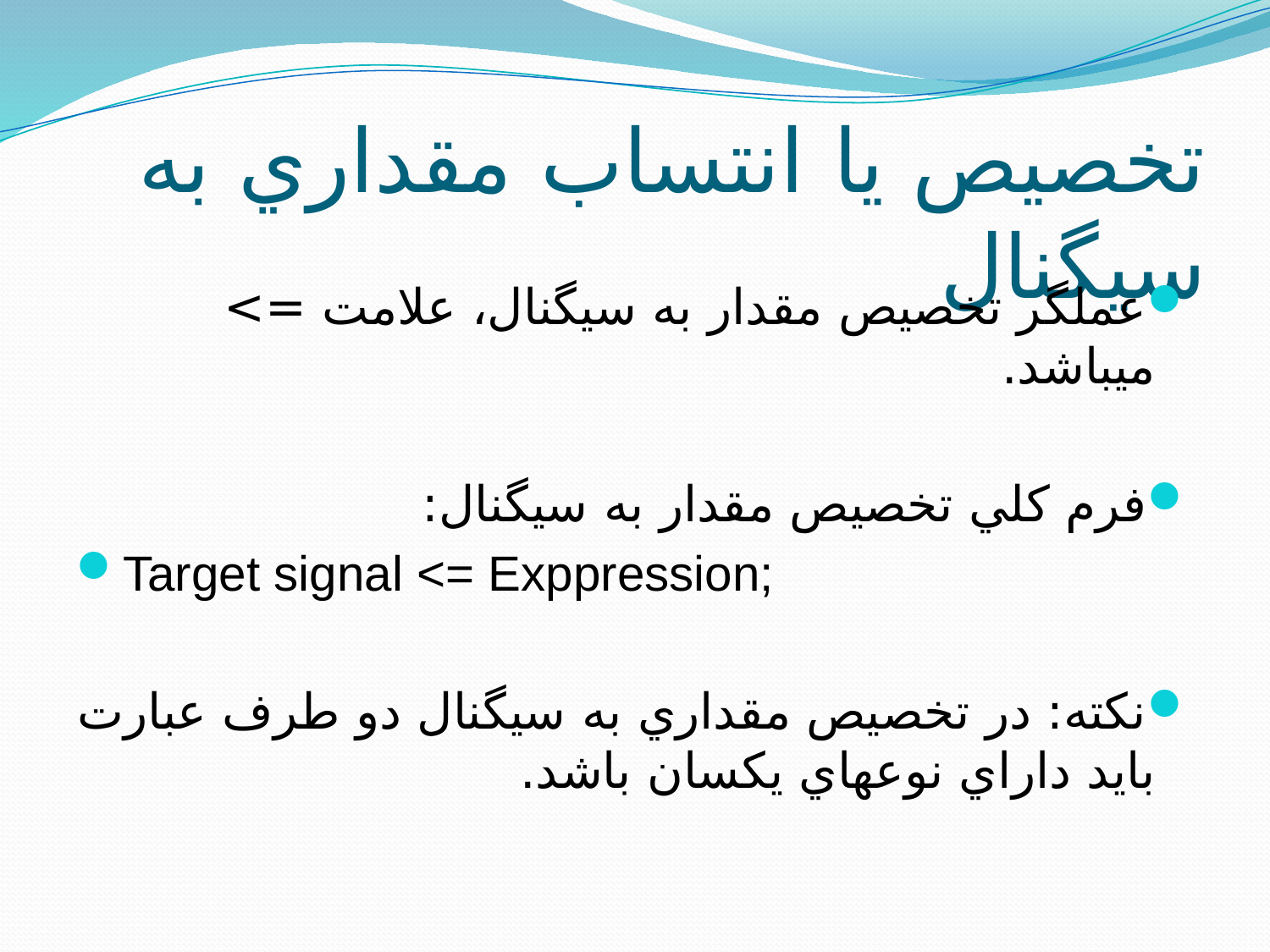

# تخصيص يا انتساب مقداري به سيگنال
عملگر تخصيص مقدار به سيگنال، علامت => مي‏باشد.

فرم کلي تخصيص مقدار به سيگنال:
Target signal <= Exppression;

نکته: در تخصيص مقداري به سيگنال دو طرف عبارت بايد داراي نوع‏هاي يکسان باشد.